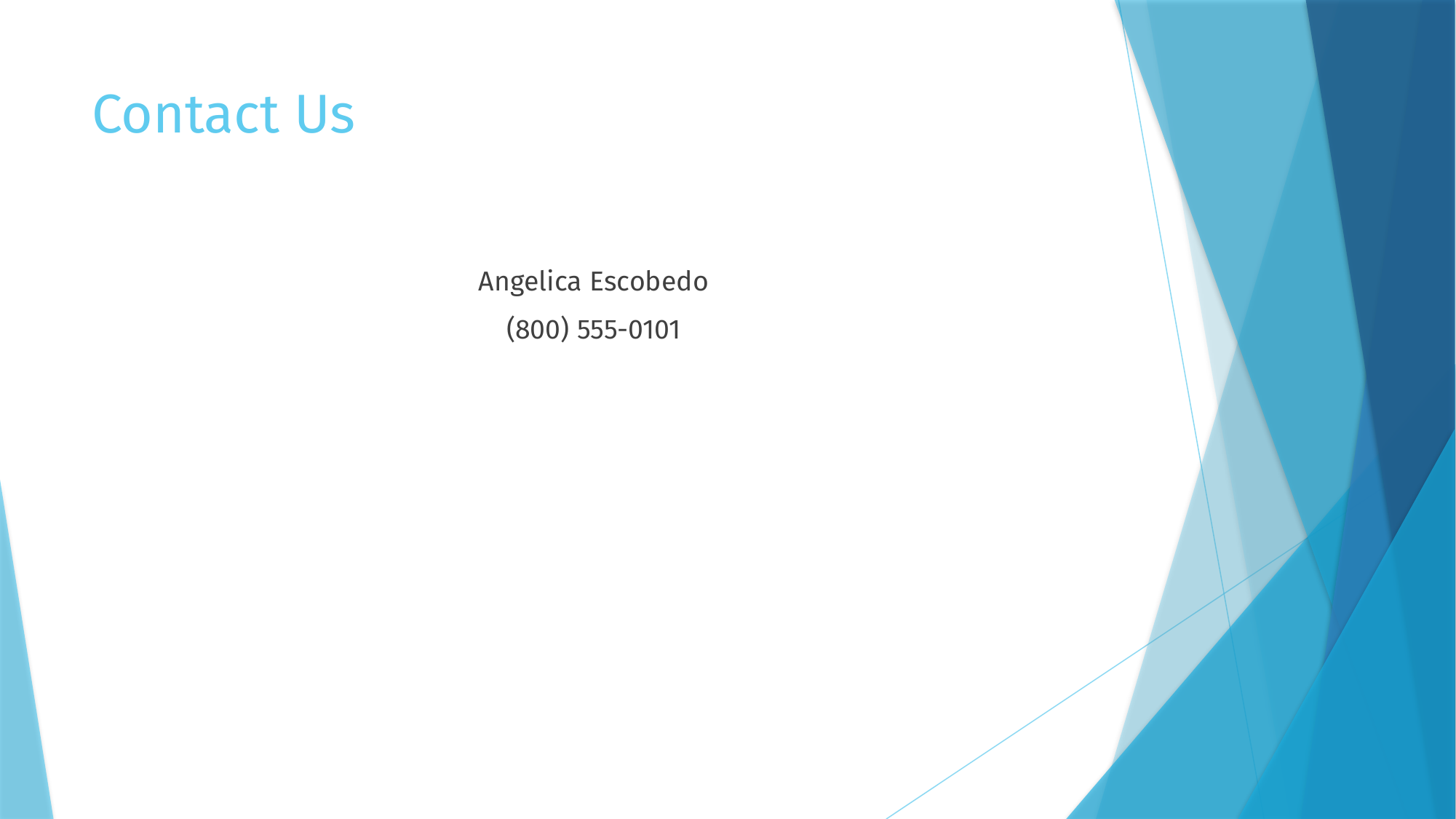

# Contact Us
Angelica Escobedo
(800) 555-0101